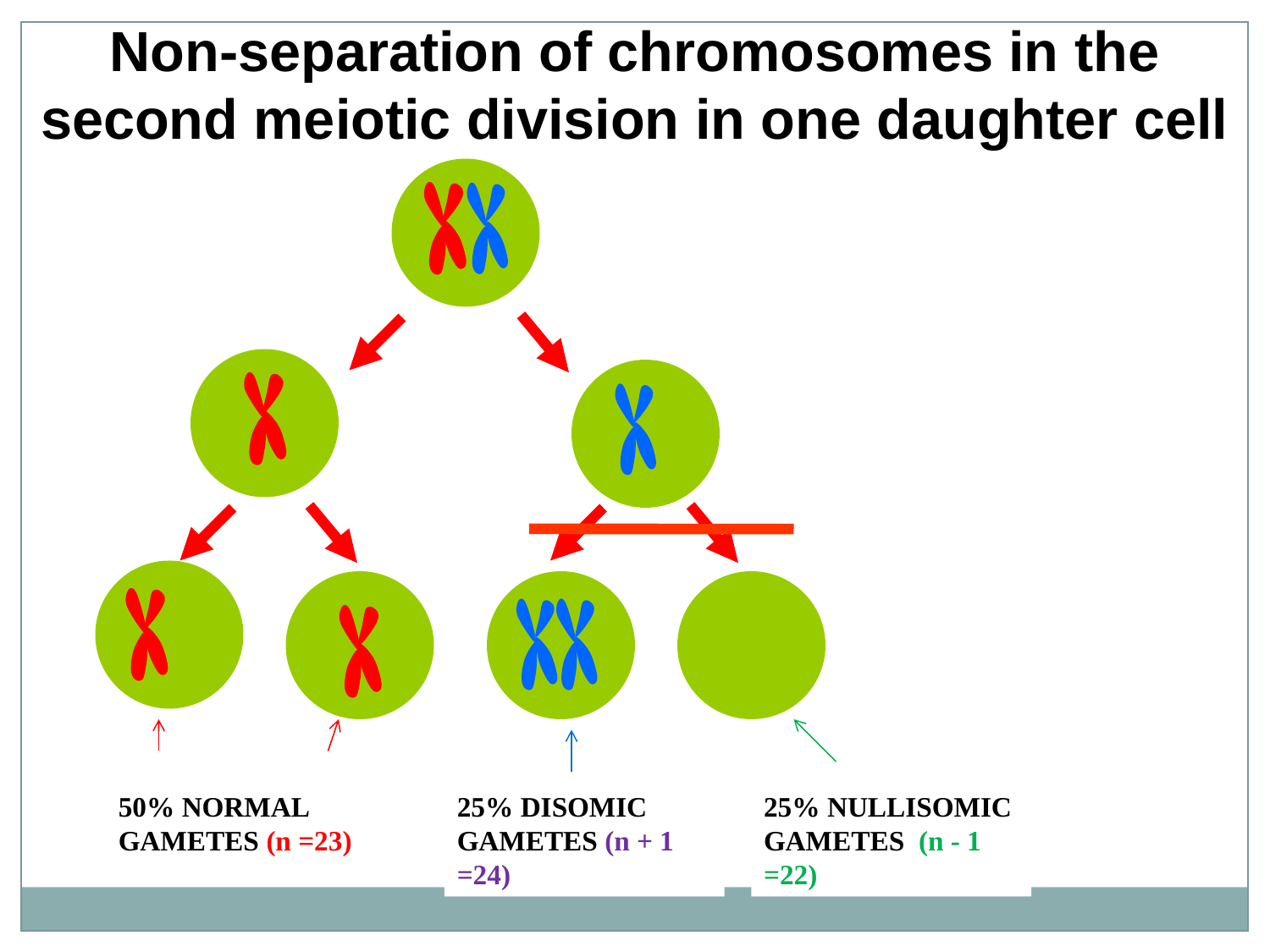

Non-separation of chromosomes in the second meiotic division in one daughter cell

50% NORMAL GAMETES (n =23)
25% DISOMIC GAMETES (n + 1 =24)
25% NULLISOMIC GAMETES  (n - 1 =22)